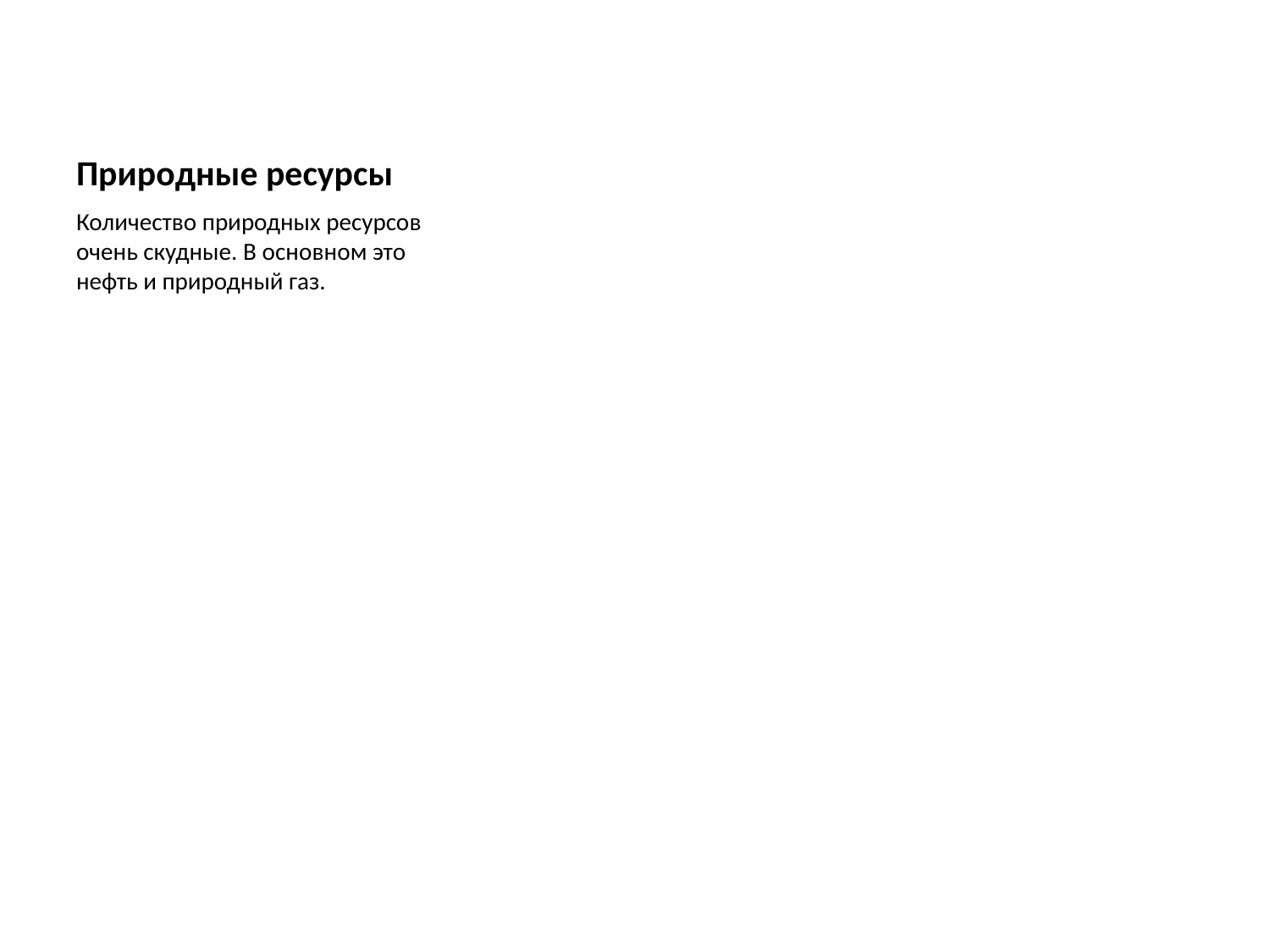

# Природные ресурсы

Количество природных ресурсов очень скудные. В основном это нефть и природный газ.